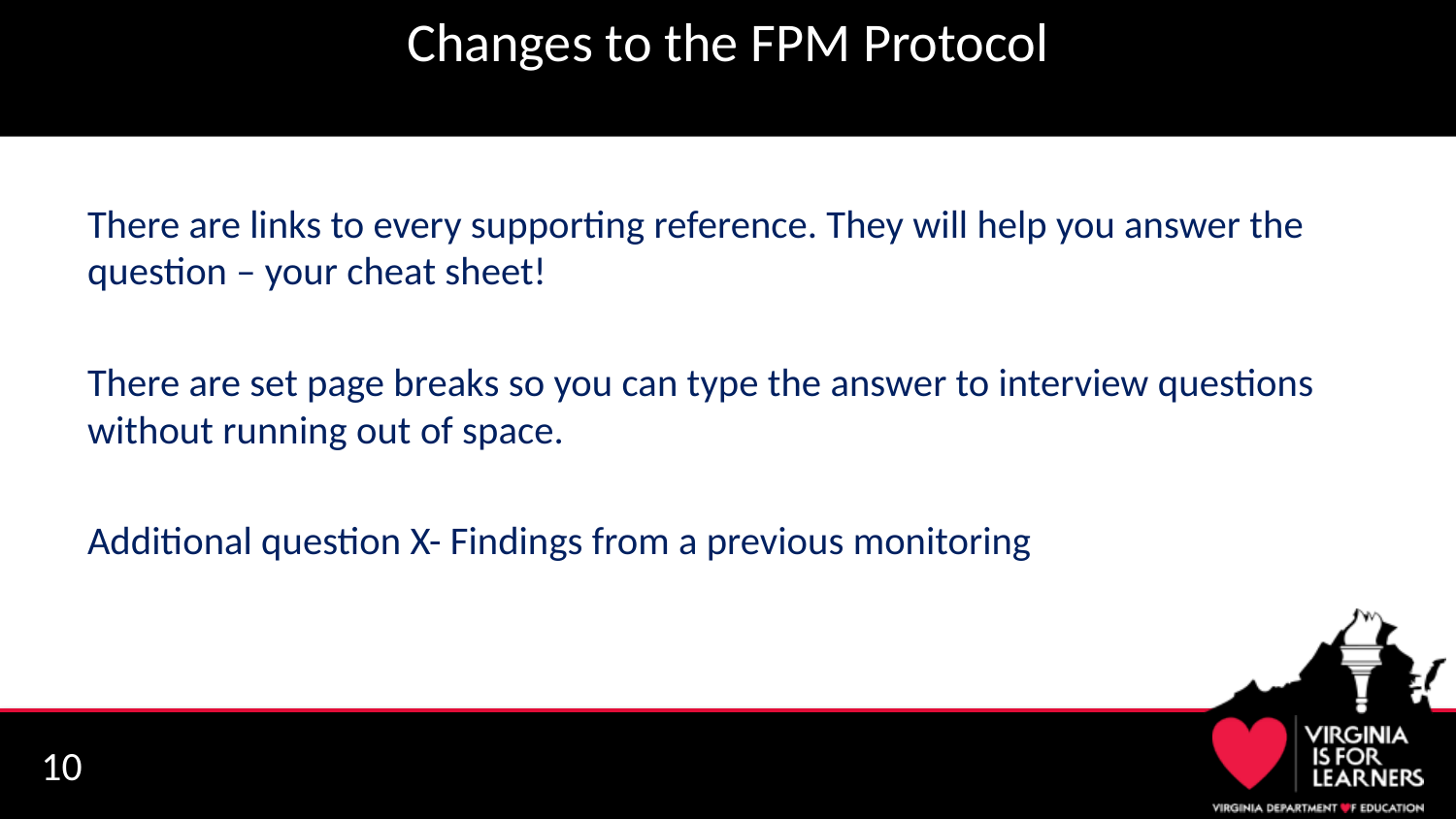

# Changes to the FPM Protocol
There are links to every supporting reference. They will help you answer the question – your cheat sheet!

There are set page breaks so you can type the answer to interview questions without running out of space.

Additional question X- Findings from a previous monitoring